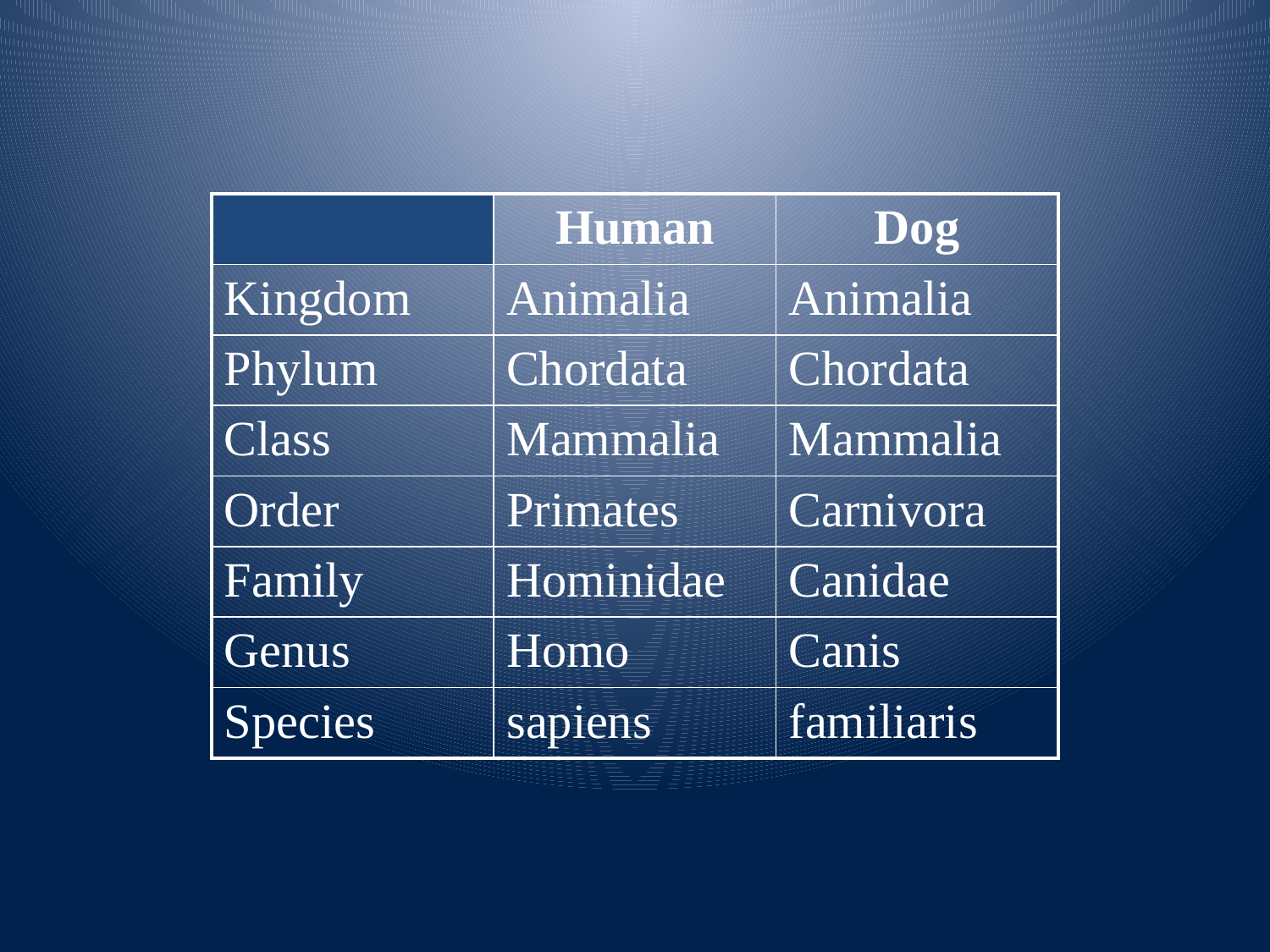

|  | Human | Dog |
| --- | --- | --- |
| Kingdom | Animalia | Animalia |
| Phylum | Chordata | Chordata |
| Class | Mammalia | Mammalia |
| Order | Primates | Carnivora |
| Family | Hominidae | Canidae |
| Genus | Homo | Canis |
| Species | sapiens | familiaris |